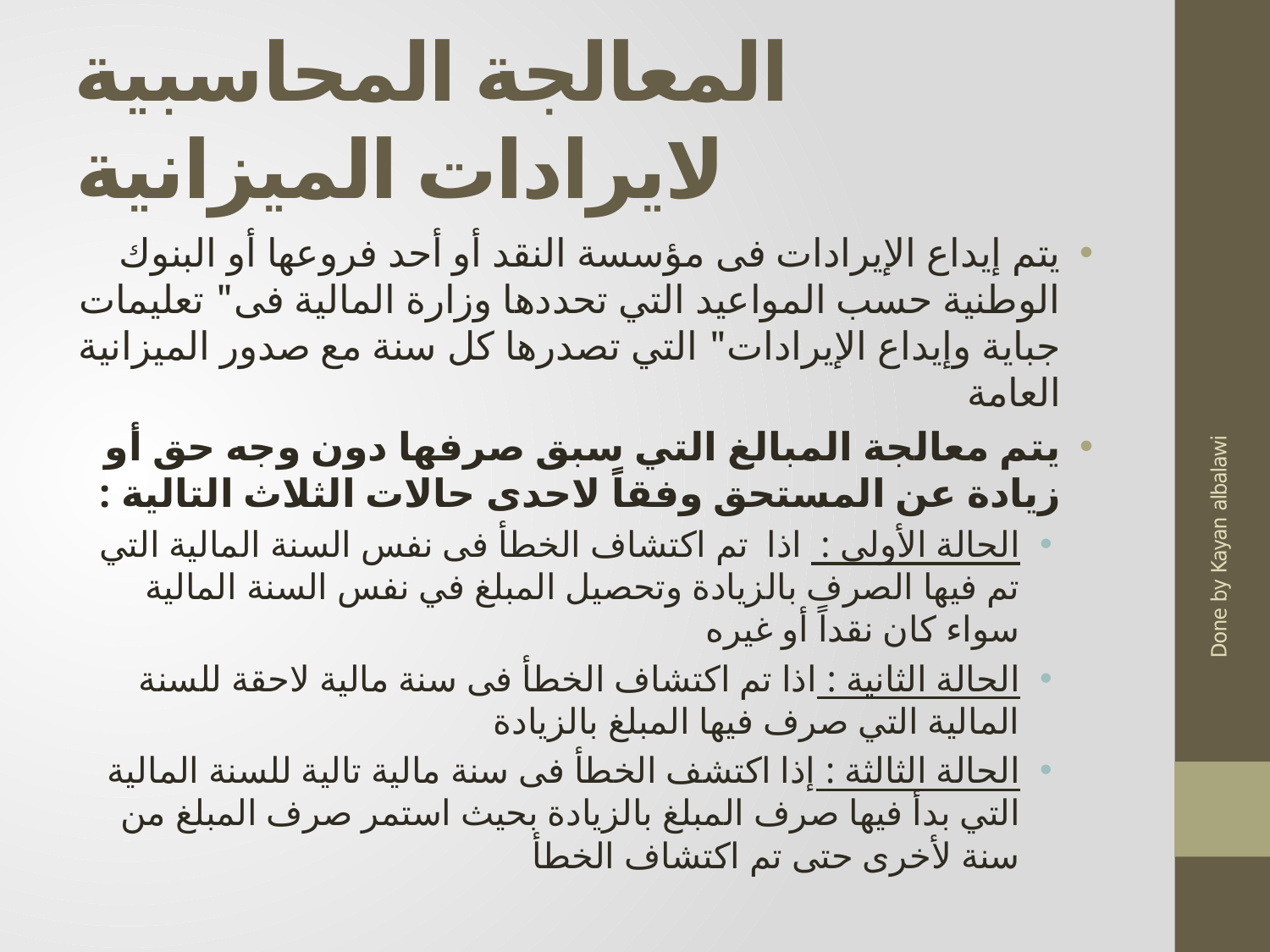

# المعالجة المحاسبية لايرادات الميزانية
يتم إيداع الإيرادات فى مؤسسة النقد أو أحد فروعها أو البنوك الوطنية حسب المواعيد التي تحددها وزارة المالية فى" تعليمات جباية وإيداع الإيرادات" التي تصدرها كل سنة مع صدور الميزانية العامة
يتم معالجة المبالغ التي سبق صرفها دون وجه حق أو زيادة عن المستحق وفقاً لاحدى حالات الثلاث التالية :
الحالة الأولى :  اذا  تم اكتشاف الخطأ فى نفس السنة المالية التي تم فيها الصرف بالزيادة وتحصيل المبلغ في نفس السنة المالية سواء كان نقداً أو غيره
الحالة الثانية : اذا تم اكتشاف الخطأ فى سنة مالية لاحقة للسنة المالية التي صرف فيها المبلغ بالزيادة
الحالة الثالثة : إذا اكتشف الخطأ فى سنة مالية تالية للسنة المالية التي بدأ فيها صرف المبلغ بالزيادة بحيث استمر صرف المبلغ من سنة لأخرى حتى تم اكتشاف الخطأ
Done by Kayan albalawi